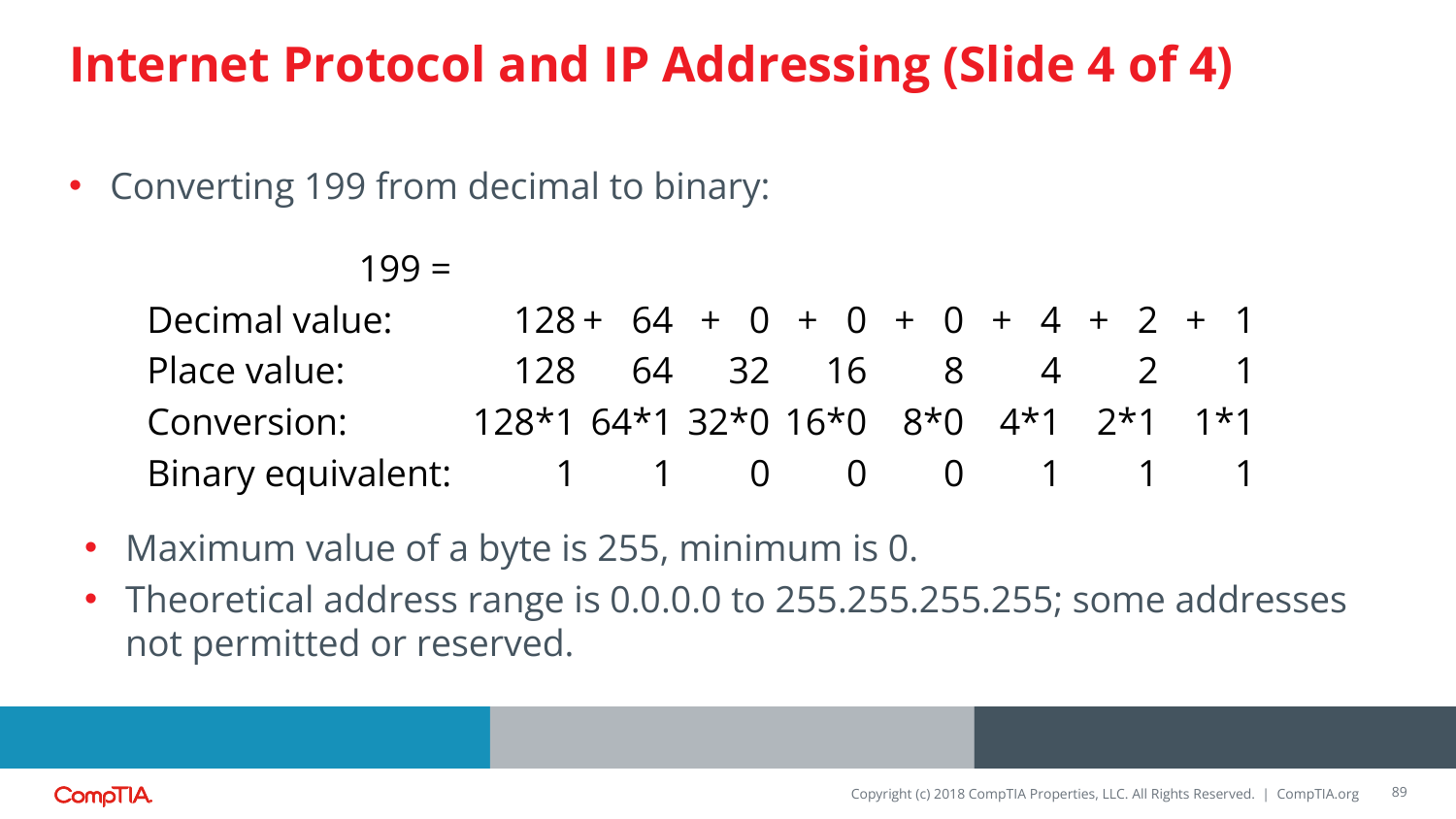

# Internet Protocol and IP Addressing (Slide 4 of 4)
Converting 199 from decimal to binary:

| 199 = |  |  |  |  |  |  |  |  |
| --- | --- | --- | --- | --- | --- | --- | --- | --- |
| Decimal value: | 128 | + 64 | + 0 | + 0 | + 0 | + 4 | + 2 | + 1 |
| Place value: | 128 | 64 | 32 | 16 | 8 | 4 | 2 | 1 |
| Conversion: | 128\*1 | 64\*1 | 32\*0 | 16\*0 | 8\*0 | 4\*1 | 2\*1 | 1\*1 |
| Binary equivalent: | 1 | 1 | 0 | 0 | 0 | 1 | 1 | 1 |
Maximum value of a byte is 255, minimum is 0.
Theoretical address range is 0.0.0.0 to 255.255.255.255; some addresses not permitted or reserved.

89